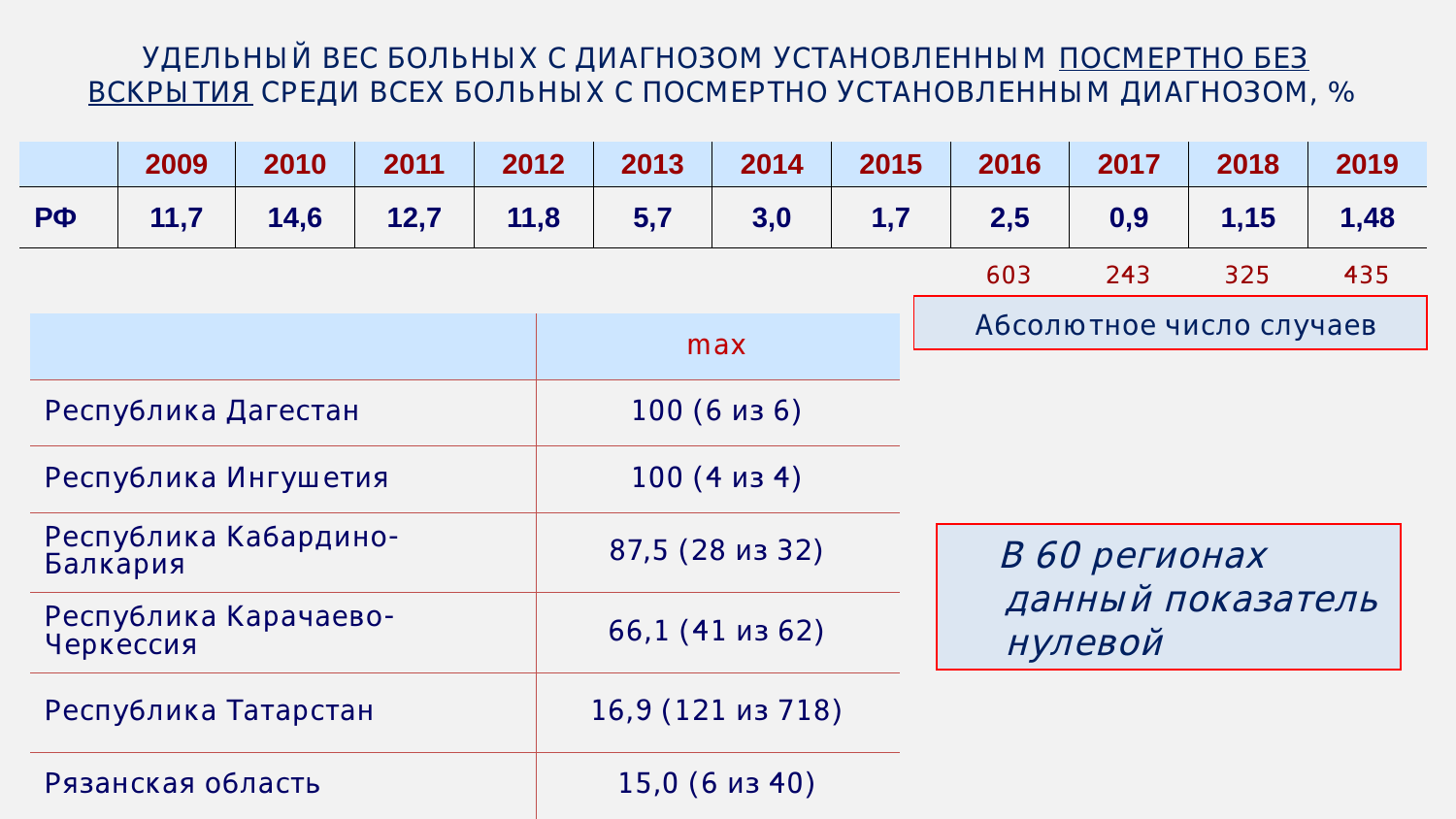

# УДЕЛЬНЫЙ ВЕС БОЛЬНЫХ С ДИАГНОЗОМ УСТАНОВЛЕННЫМ ПОСМЕРТНО БЕЗ ВСКРЫТИЯ СРЕДИ ВСЕХ БОЛЬНЫХ С ПОСМЕРТНО УСТАНОВЛЕННЫМ ДИАГНОЗОМ, %
|  | 2009 | 2010 | 2011 | 2012 | 2013 | 2014 | 2015 | 2016 | 2017 | 2018 | 2019 |
| --- | --- | --- | --- | --- | --- | --- | --- | --- | --- | --- | --- |
| РФ | 11,7 | 14,6 | 12,7 | 11,8 | 5,7 | 3,0 | 1,7 | 2,5 | 0,9 | 1,15 | 1,48 |
|  |  |  |  |  |  |  |  | 603 | 243 | 325 | 435 |
     Абсолютное число случаев
|  | max |
| --- | --- |
| Республика Дагестан | 100 (6 из 6) |
| Республика Ингушетия | 100 (4 из 4) |
| Республика Кабардино-Балкария | 87,5 (28 из 32) |
| Республика Карачаево-Черкессия | 66,1 (41 из 62) |
| Республика Татарстан | 16,9 (121 из 718) |
| Рязанская область | 15,0 (6 из 40) |
     В 60 регионах данный показатель нулевой